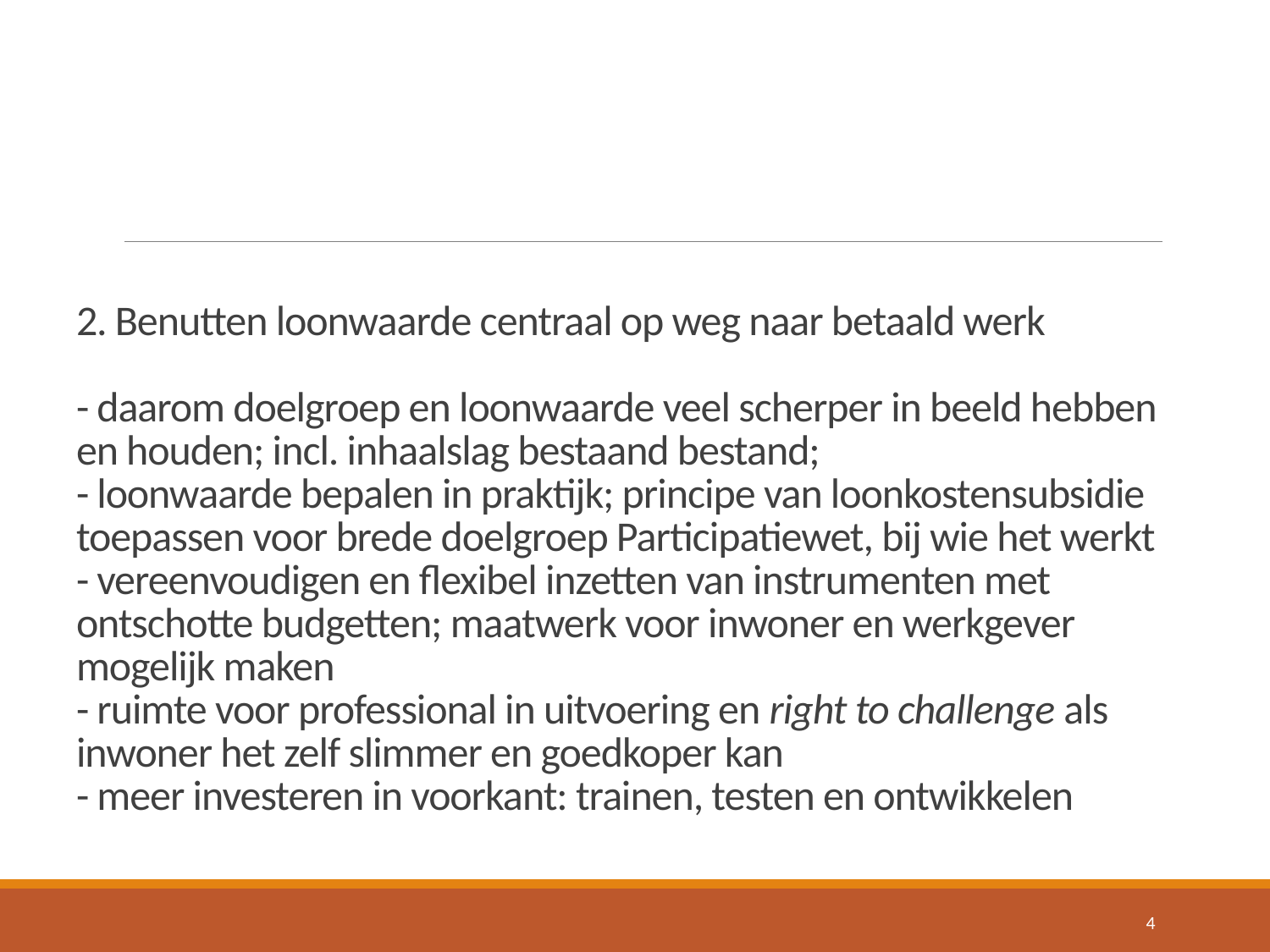

# 2. Benutten loonwaarde centraal op weg naar betaald werk - daarom doelgroep en loonwaarde veel scherper in beeld hebben en houden; incl. inhaalslag bestaand bestand; - loonwaarde bepalen in praktijk; principe van loonkostensubsidie toepassen voor brede doelgroep Participatiewet, bij wie het werkt - vereenvoudigen en flexibel inzetten van instrumenten met ontschotte budgetten; maatwerk voor inwoner en werkgever mogelijk maken - ruimte voor professional in uitvoering en right to challenge als inwoner het zelf slimmer en goedkoper kan - meer investeren in voorkant: trainen, testen en ontwikkelen
4